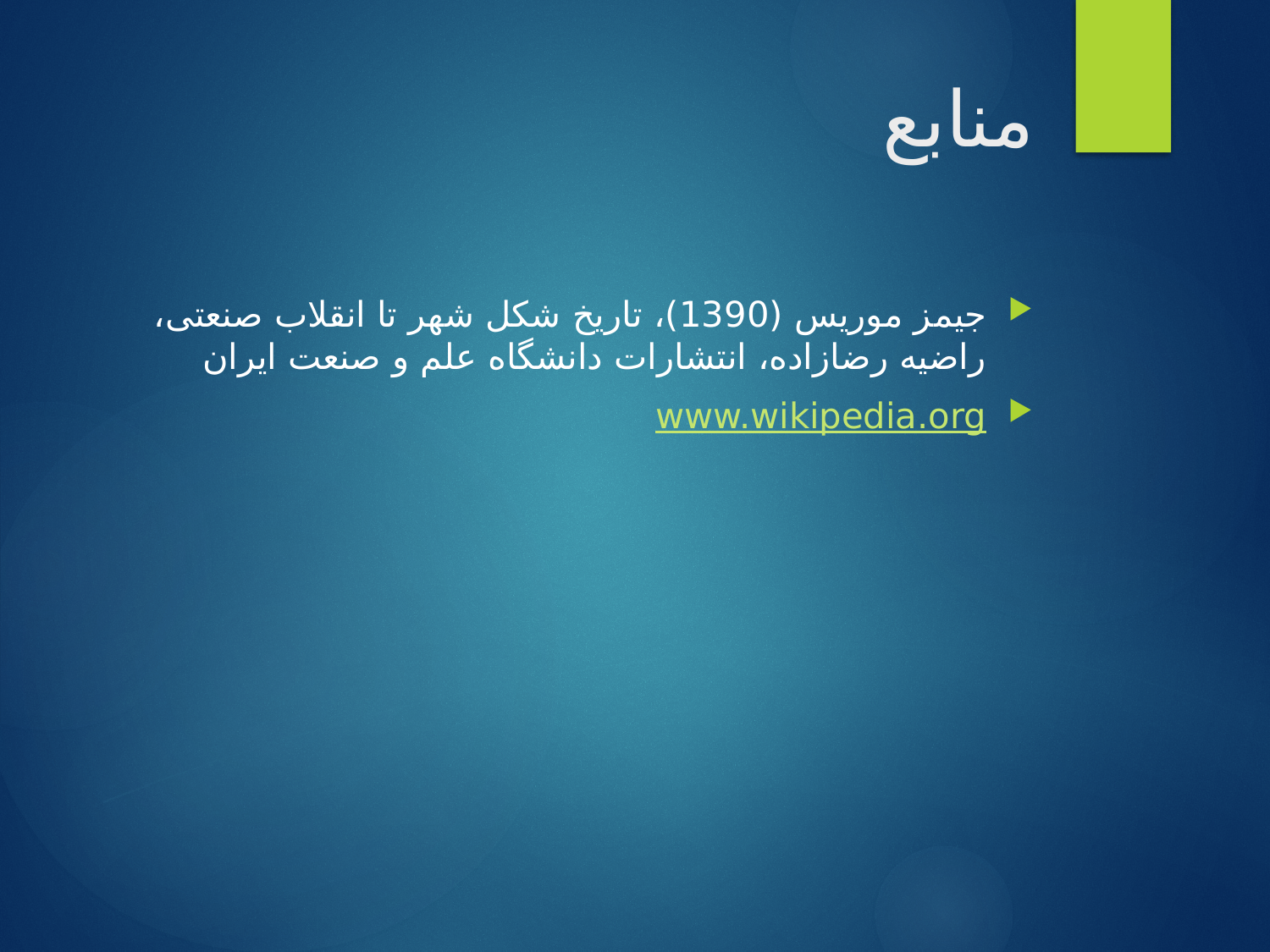

# منابع
جیمز موریس (1390)، تاریخ شکل شهر تا انقلاب صنعتی، راضیه رضازاده، انتشارات دانشگاه علم و صنعت ایران
www.wikipedia.org